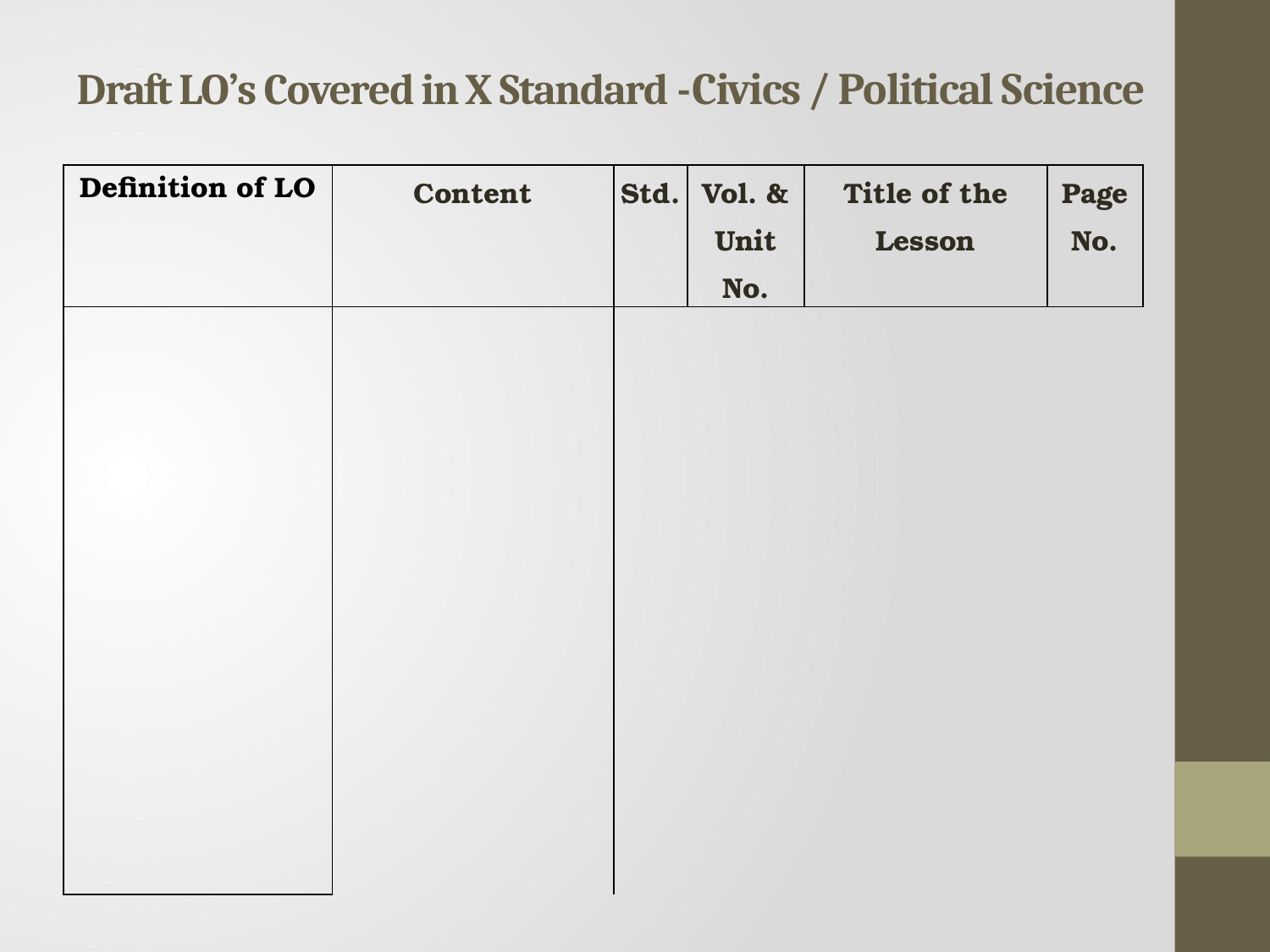

# Draft LO’s Covered in X Standard -Civics / Political Science
| Definition of LO | Content | Std. | Vol. & Unit No. | Title of the Lesson | Page No. |
| --- | --- | --- | --- | --- | --- |
|  |  |  |  |  |  |